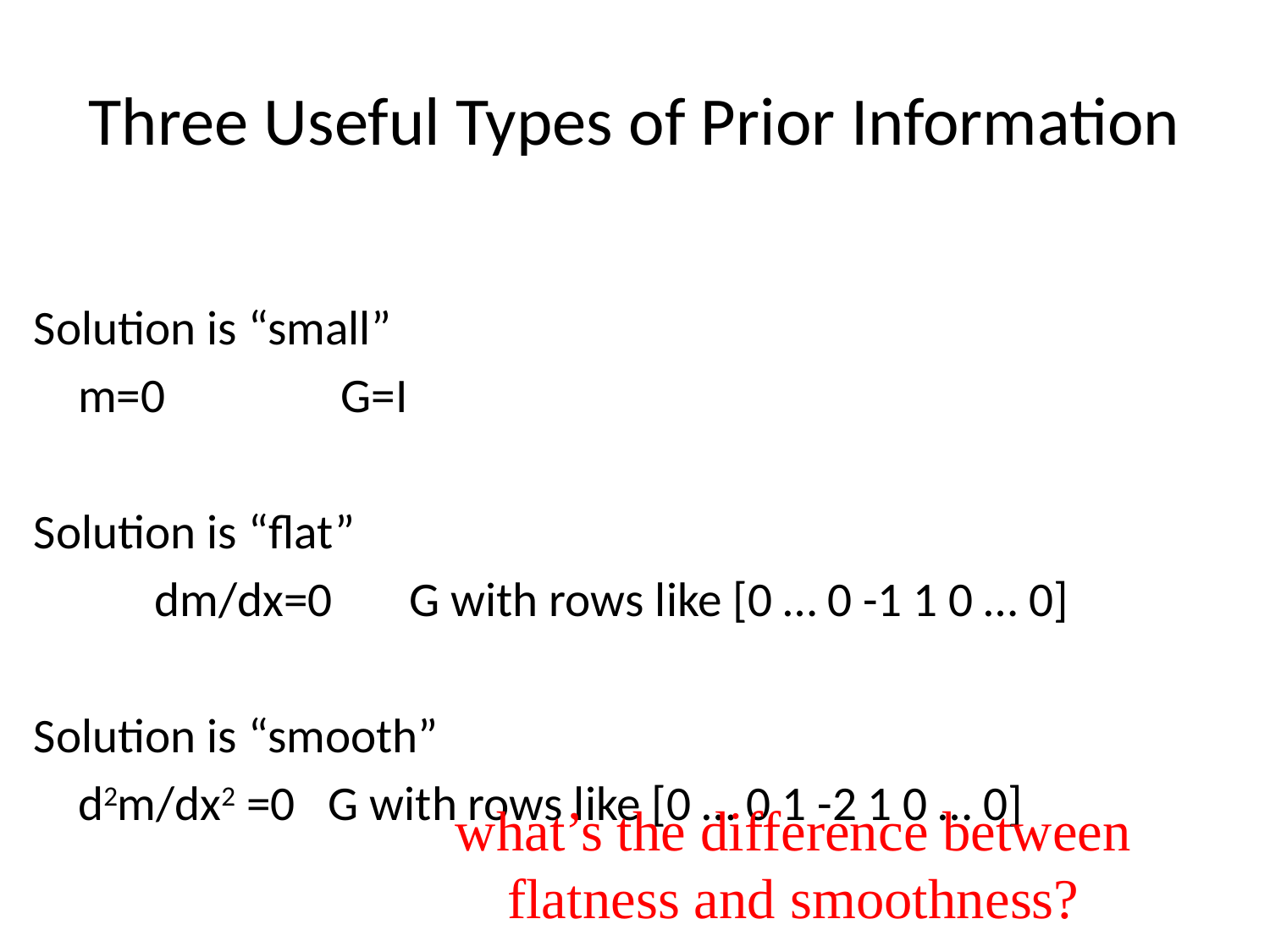

# Three Useful Types of Prior Information

Solution is “small”
		m=0                G=I

Solution is “flat”
           dm/dx=0       G with rows like [0 … 0 -1 1 0 … 0]

Solution is “smooth”
		d2m/dx2 =0   G with rows like [0 … 0 1 -2 1 0 … 0]
what’s the difference between flatness and smoothness?